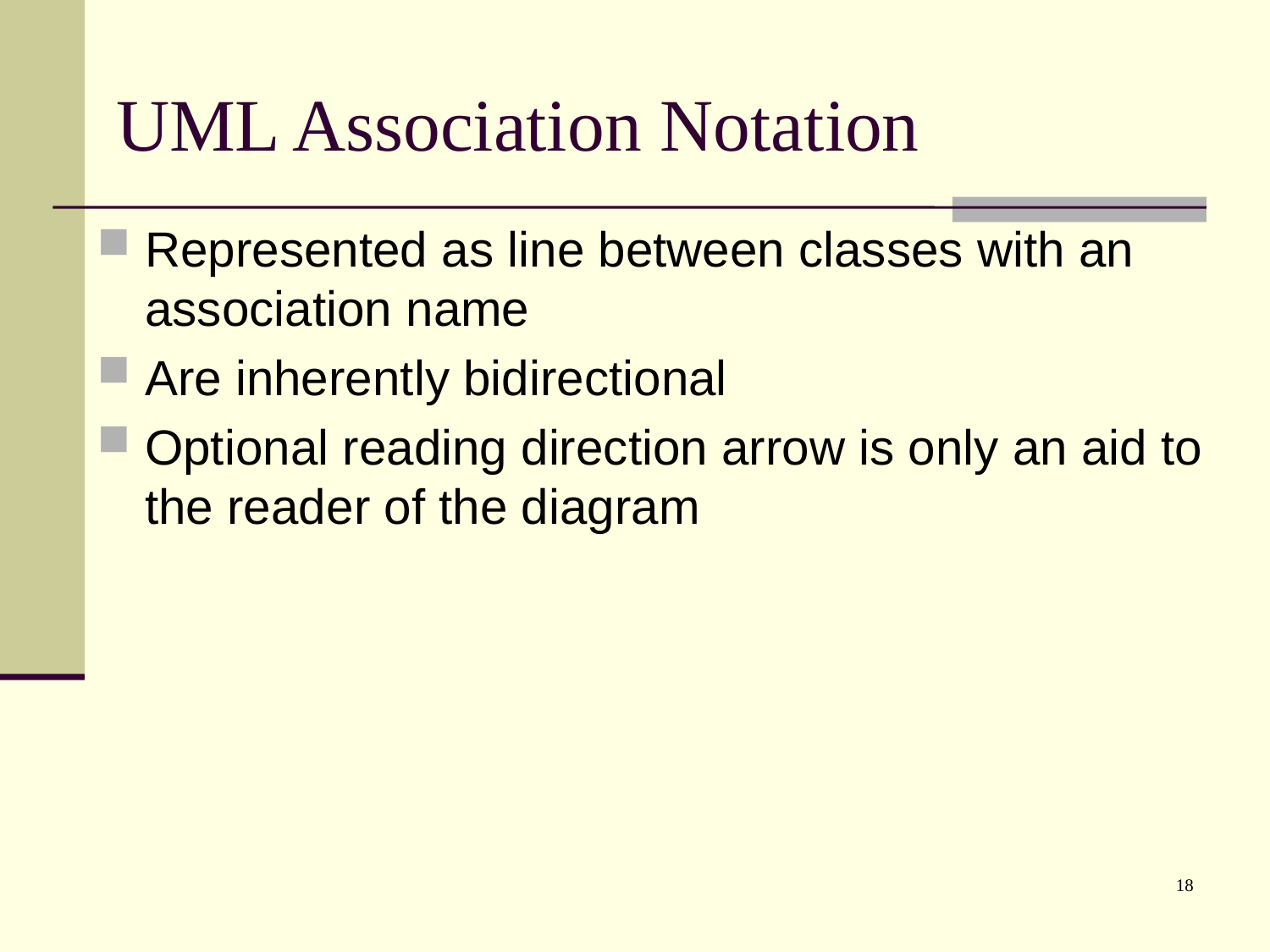

# UML Association Notation
Represented as line between classes with an association name
Are inherently bidirectional
Optional reading direction arrow is only an aid to the reader of the diagram

18